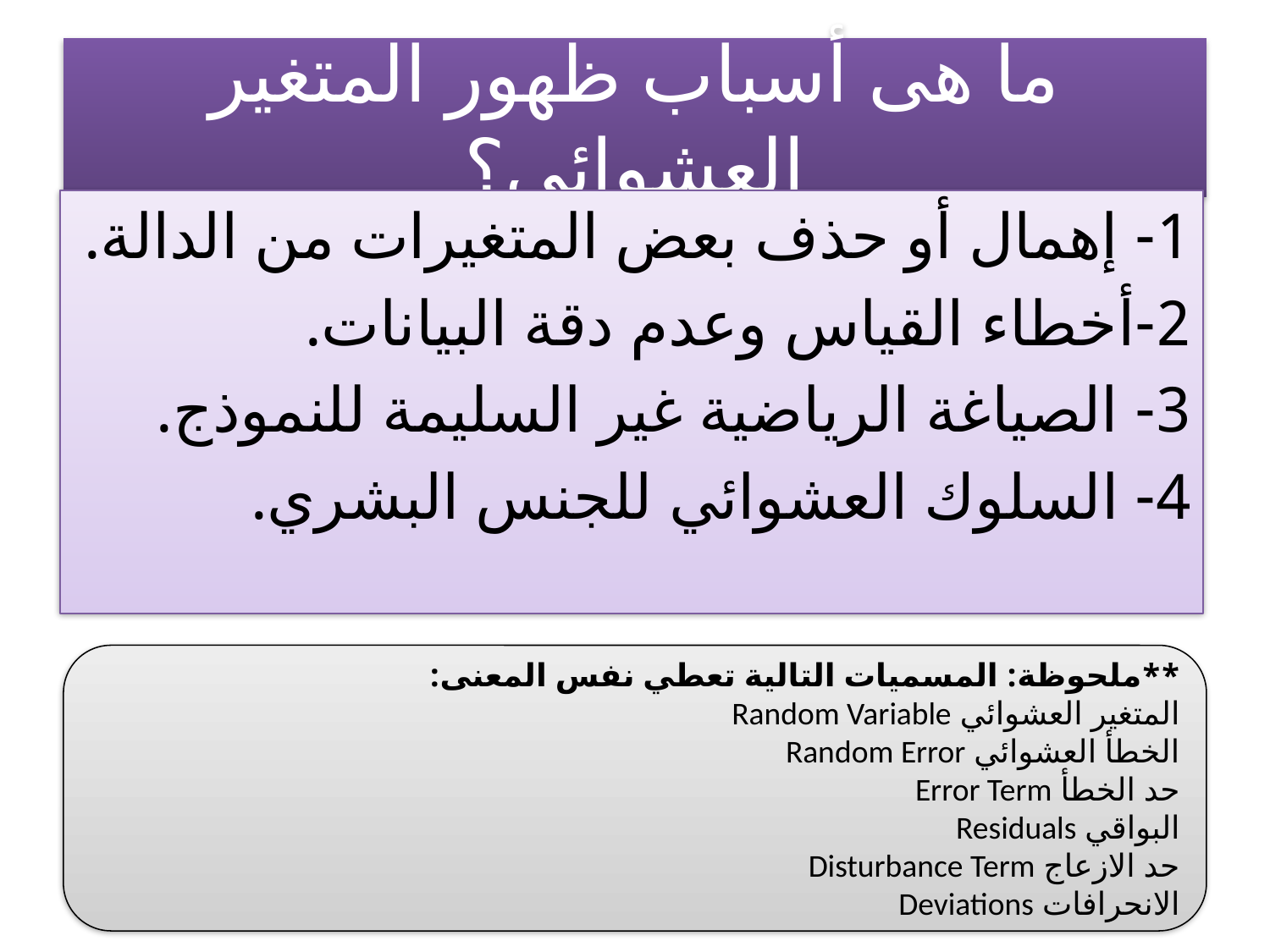

# ما هى أسباب ظهور المتغير العشوائي؟
1- إهمال أو حذف بعض المتغيرات من الدالة.
2-أخطاء القياس وعدم دقة البيانات.
3- الصياغة الرياضية غير السليمة للنموذج.
4- السلوك العشوائي للجنس البشري.

**ملحوظة: المسميات التالية تعطي نفس المعنى:
المتغير العشوائي Random Variable
الخطأ العشوائي Random Error
حد الخطأ Error Term
البواقي Residuals
حد الازعاج Disturbance Term
الانحرافات Deviations